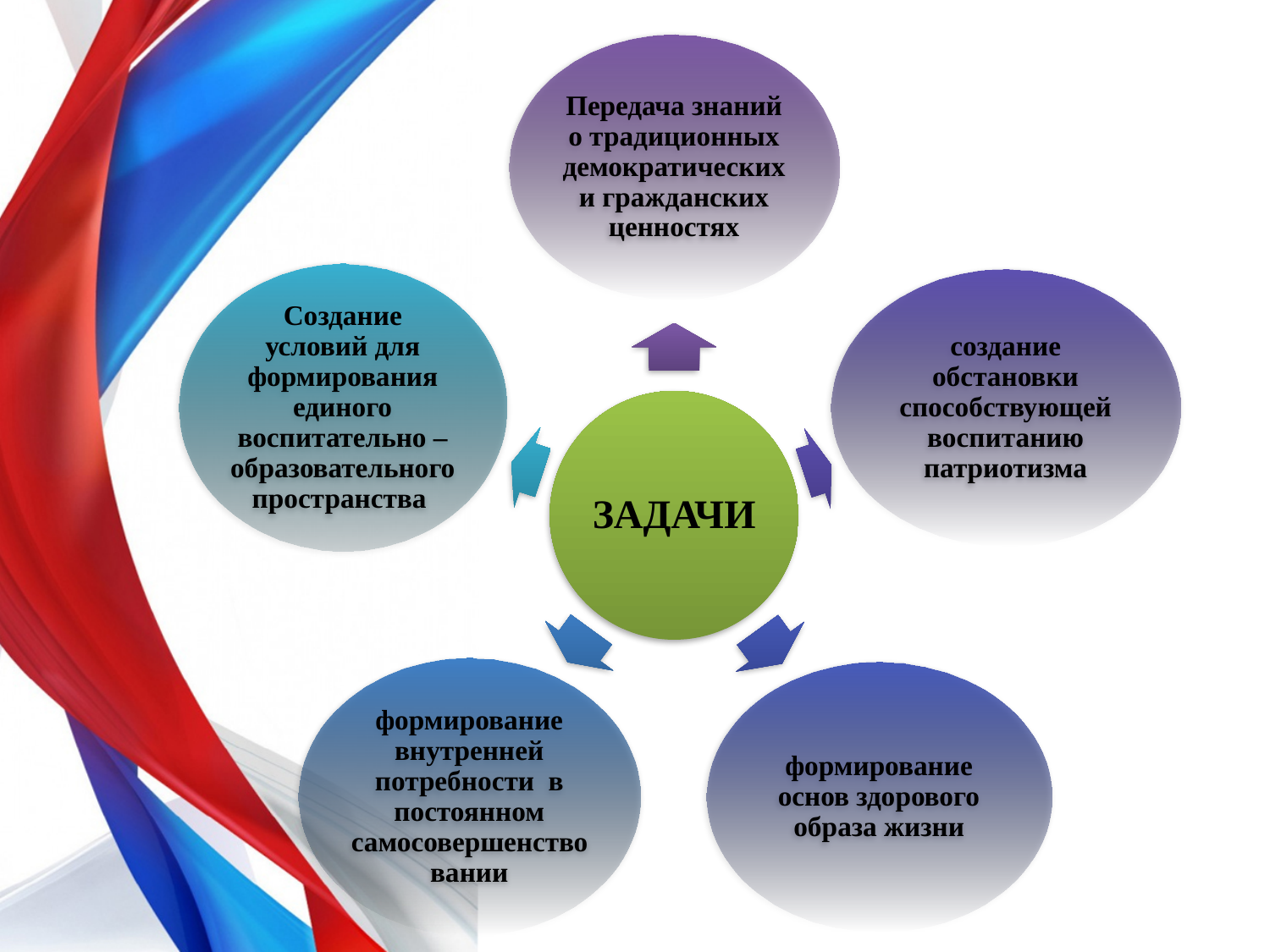

ЗАДАЧИ

Передача знаний о традиционных демократических и гражданских ценностях

создание обстановки способствующей воспитанию патриотизма

формирование основ здорового образа жизни

формирование внутренней потребности  в постоянном самосовершенствовании

Создание условий для формирования единого воспитательно – образовательного пространства